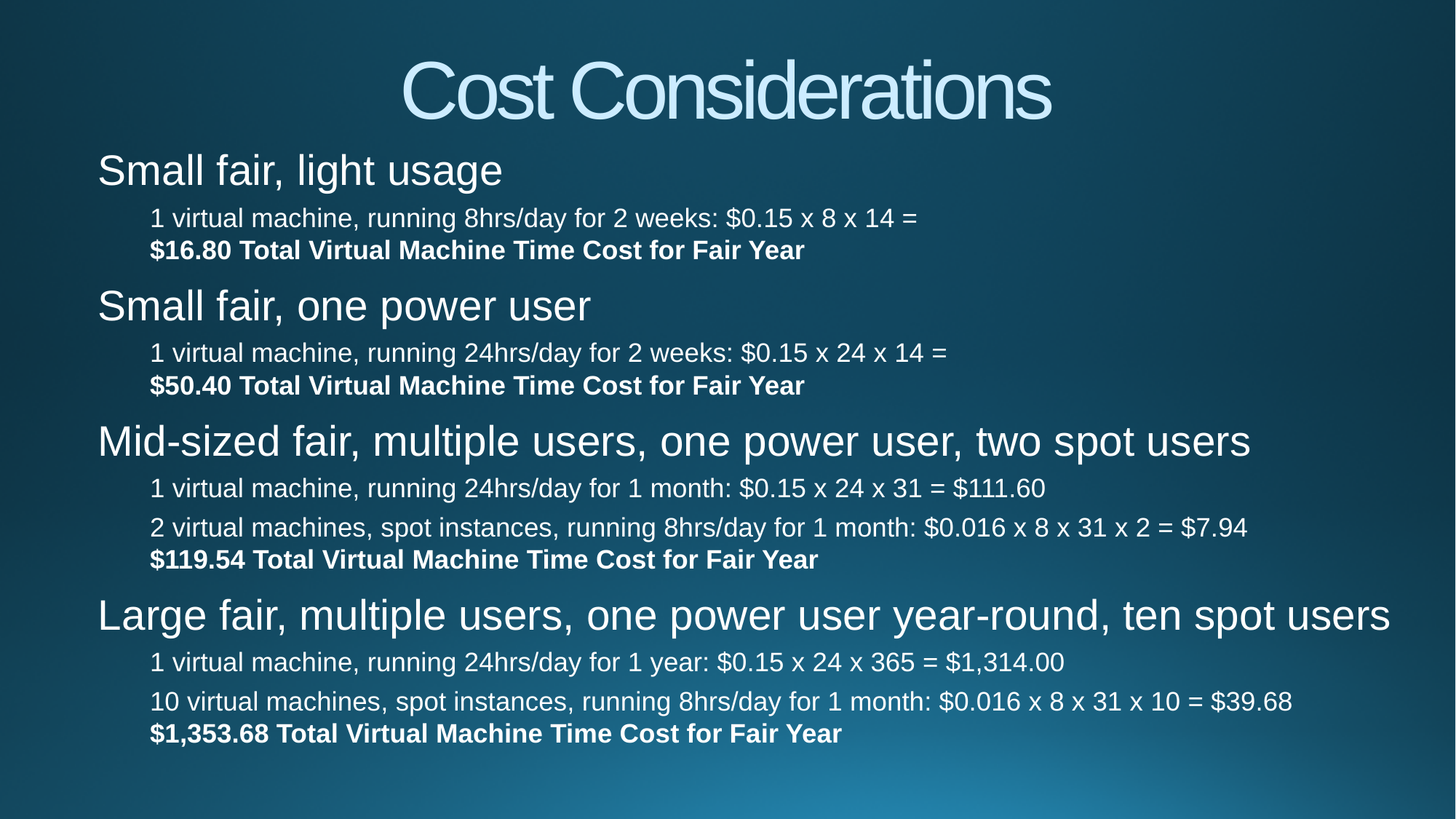

Cost Considerations
Small fair, light usage
1 virtual machine, running 8hrs/day for 2 weeks: $0.15 x 8 x 14 =
$16.80 Total Virtual Machine Time Cost for Fair Year
Small fair, one power user
1 virtual machine, running 24hrs/day for 2 weeks: $0.15 x 24 x 14 =
$50.40 Total Virtual Machine Time Cost for Fair Year
Mid-sized fair, multiple users, one power user, two spot users
1 virtual machine, running 24hrs/day for 1 month: $0.15 x 24 x 31 = $111.60
2 virtual machines, spot instances, running 8hrs/day for 1 month: $0.016 x 8 x 31 x 2 = $7.94
$119.54 Total Virtual Machine Time Cost for Fair Year
Large fair, multiple users, one power user year-round, ten spot users
1 virtual machine, running 24hrs/day for 1 year: $0.15 x 24 x 365 = $1,314.00
10 virtual machines, spot instances, running 8hrs/day for 1 month: $0.016 x 8 x 31 x 10 = $39.68
$1,353.68 Total Virtual Machine Time Cost for Fair Year